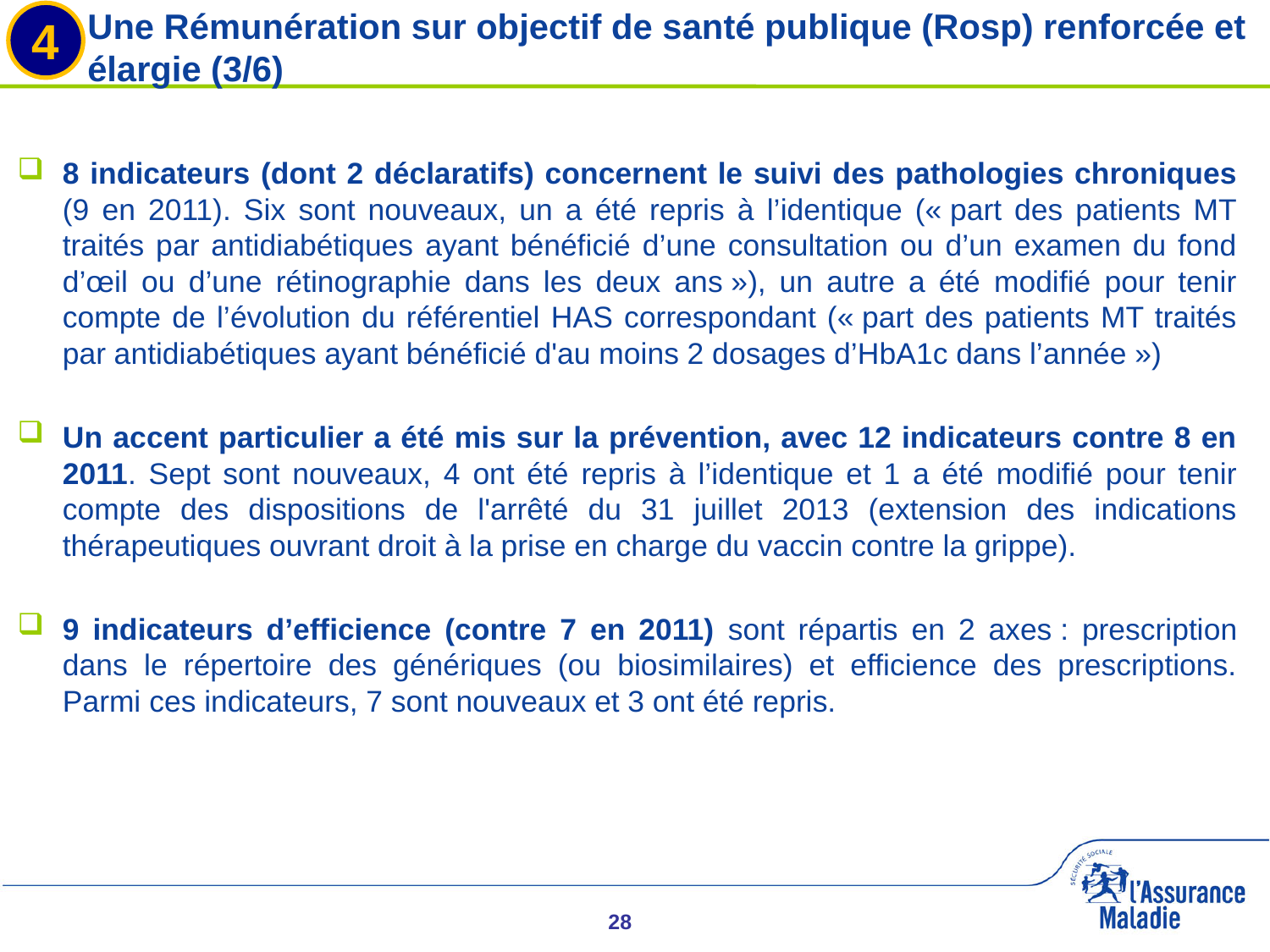

4
# Une Rémunération sur objectif de santé publique (Rosp) renforcée et élargie (3/6)

8 indicateurs (dont 2 déclaratifs) concernent le suivi des pathologies chroniques (9 en 2011). Six sont nouveaux, un a été repris à l’identique (« part des patients MT traités par antidiabétiques ayant bénéficié d’une consultation ou d’un examen du fond d’œil ou d’une rétinographie dans les deux ans »), un autre a été modifié pour tenir compte de l’évolution du référentiel HAS correspondant (« part des patients MT traités par antidiabétiques ayant bénéficié d'au moins 2 dosages d’HbA1c dans l’année »)

Un accent particulier a été mis sur la prévention, avec 12 indicateurs contre 8 en 2011. Sept sont nouveaux, 4 ont été repris à l’identique et 1 a été modifié pour tenir compte des dispositions de l'arrêté du 31 juillet 2013 (extension des indications thérapeutiques ouvrant droit à la prise en charge du vaccin contre la grippe).

9 indicateurs d’efficience (contre 7 en 2011) sont répartis en 2 axes : prescription dans le répertoire des génériques (ou biosimilaires) et efficience des prescriptions. Parmi ces indicateurs, 7 sont nouveaux et 3 ont été repris.

28